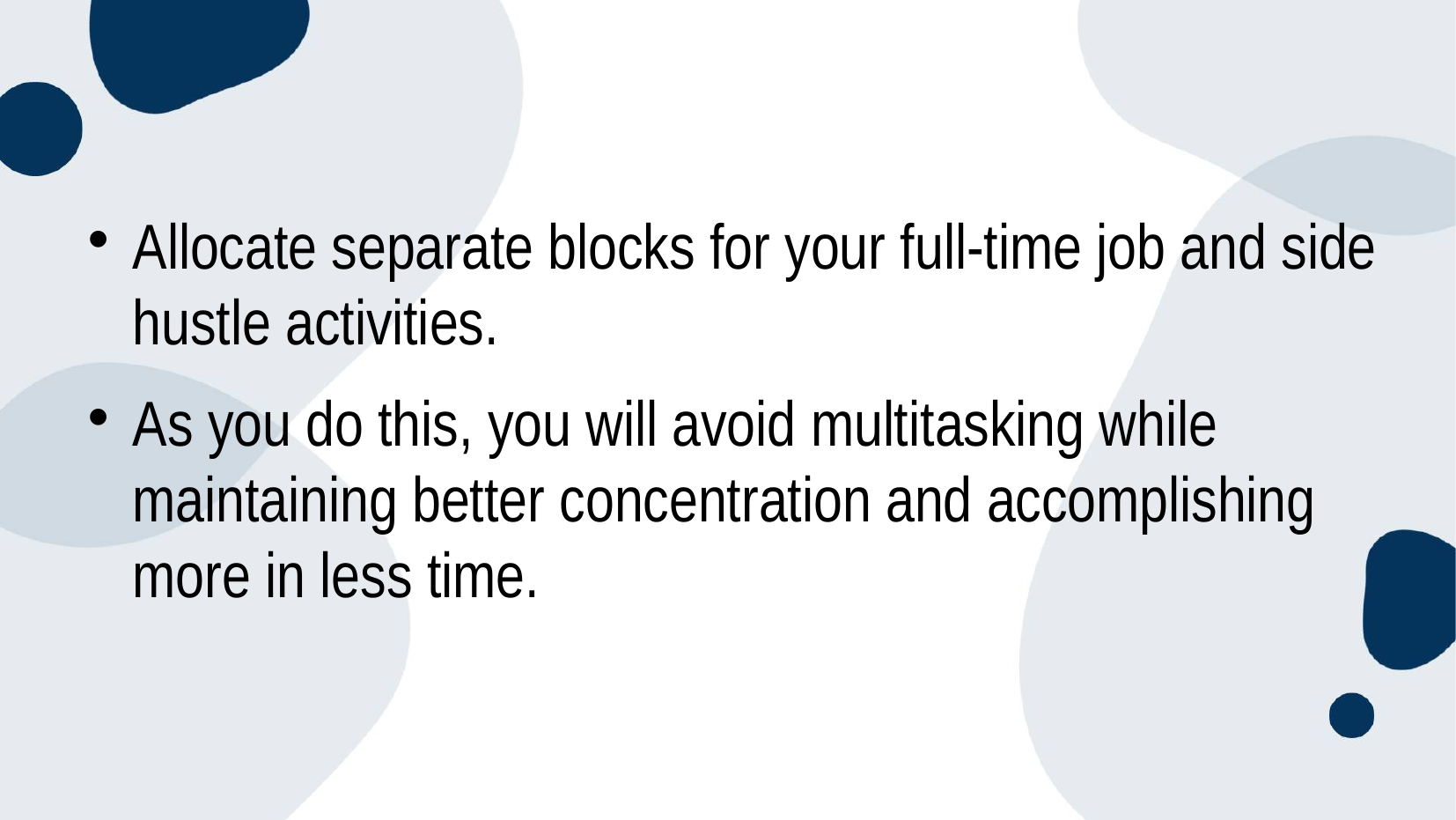

#
Allocate separate blocks for your full-time job and side hustle activities.
As you do this, you will avoid multitasking while maintaining better concentration and accomplishing more in less time.